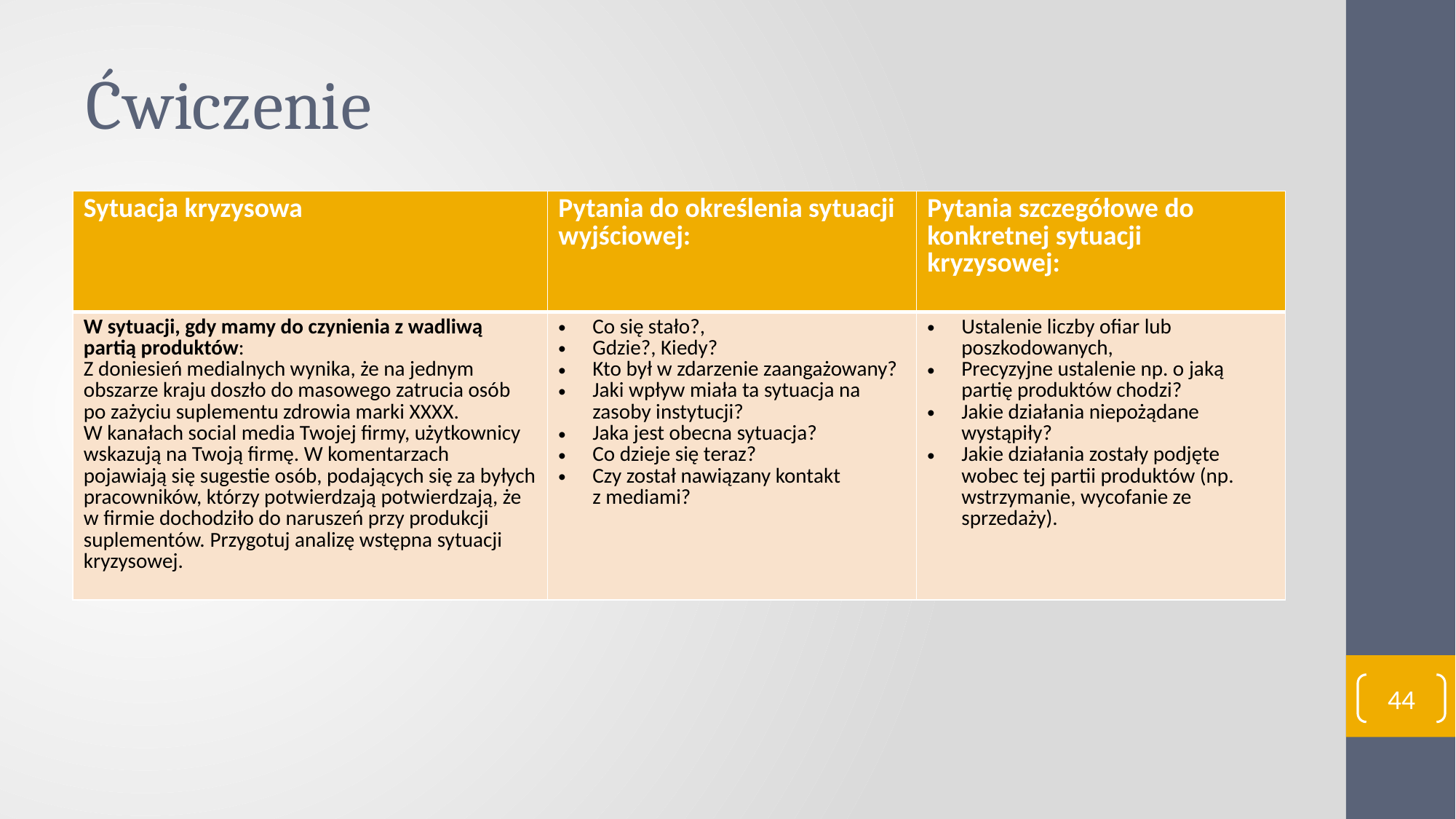

# Ćwiczenie
| Sytuacja kryzysowa | Pytania do określenia sytuacji wyjściowej: | Pytania szczegółowe do konkretnej sytuacji kryzysowej: |
| --- | --- | --- |
| W sytuacji, gdy mamy do czynienia z wadliwą partią produktów: Z doniesień medialnych wynika, że na jednym obszarze kraju doszło do masowego zatrucia osób po zażyciu suplementu zdrowia marki XXXX. W kanałach social media Twojej firmy, użytkownicy wskazują na Twoją firmę. W komentarzach pojawiają się sugestie osób, podających się za byłych pracowników, którzy potwierdzają potwierdzają, że w firmie dochodziło do naruszeń przy produkcji suplementów. Przygotuj analizę wstępna sytuacji kryzysowej. | Co się stało?, Gdzie?, Kiedy? Kto był w zdarzenie zaangażowany? Jaki wpływ miała ta sytuacja na zasoby instytucji? Jaka jest obecna sytuacja? Co dzieje się teraz? Czy został nawiązany kontakt z mediami? | Ustalenie liczby ofiar lub poszkodowanych, Precyzyjne ustalenie np. o jaką partię produktów chodzi? Jakie działania niepożądane wystąpiły? Jakie działania zostały podjęte wobec tej partii produktów (np. wstrzymanie, wycofanie ze sprzedaży). |
44